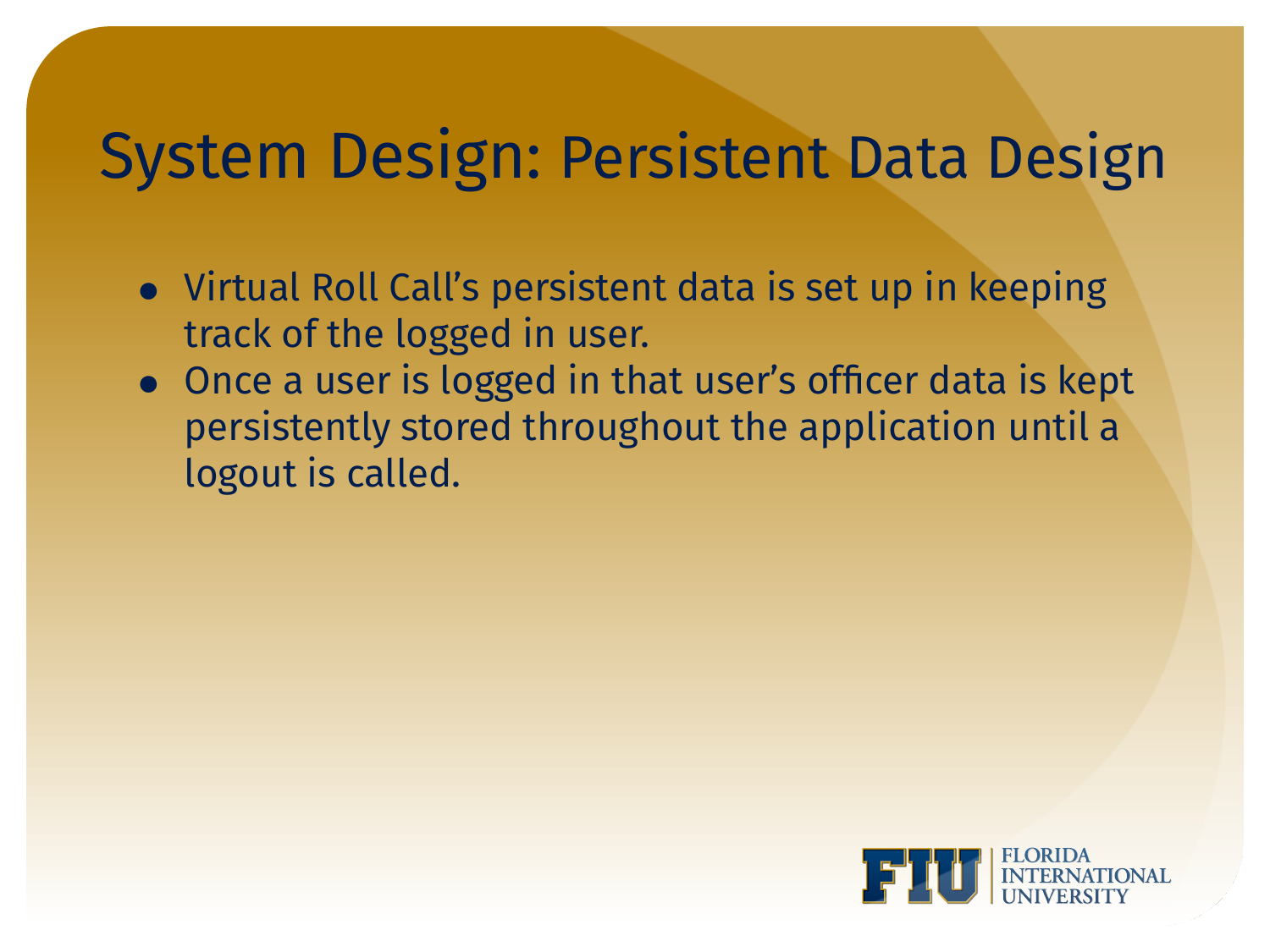

# System Design: Persistent Data Design
Virtual Roll Call’s persistent data is set up in keeping track of the logged in user.
Once a user is logged in that user’s officer data is kept persistently stored throughout the application until a logout is called.